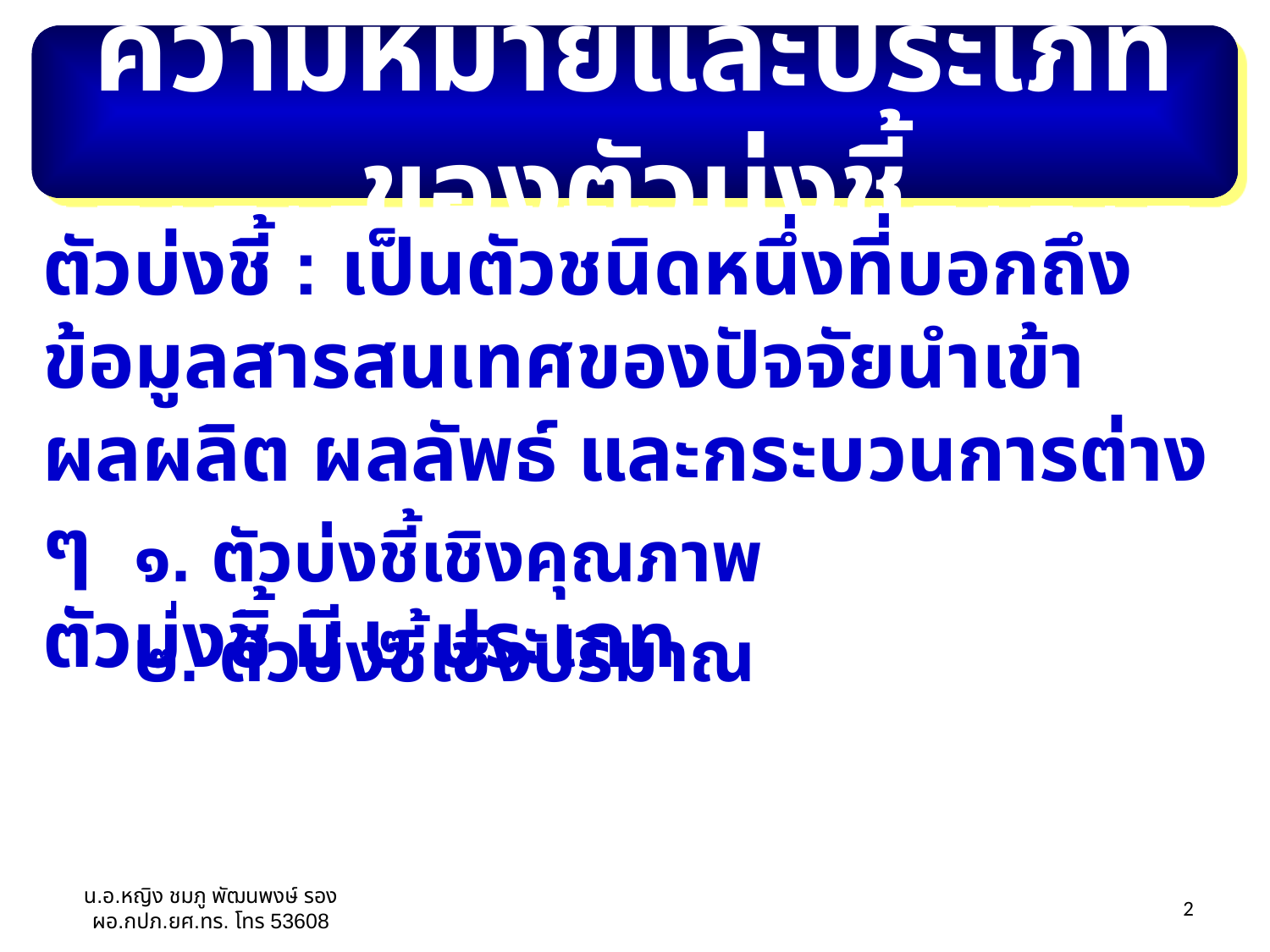

ความหมายและประเภทของตัวบ่งชี้
ตัวบ่งชี้ : เป็นตัวชนิดหนึ่งที่บอกถึงข้อมูลสารสนเทศของปัจจัยนำเข้า ผลผลิต ผลลัพธ์ และกระบวนการต่าง ๆ
ตัวบ่งชี้ มี ๒ ประเภท
     ๑. ตัวบ่งชี้เชิงคุณภาพ
     ๒. ตัวบ่งชี้เชิงปริมาณ
น.อ.หญิง ชมภู พัฒนพงษ์ รอง ผอ.กปภ.ยศ.ทร. โทร 53608
26/03/55
2